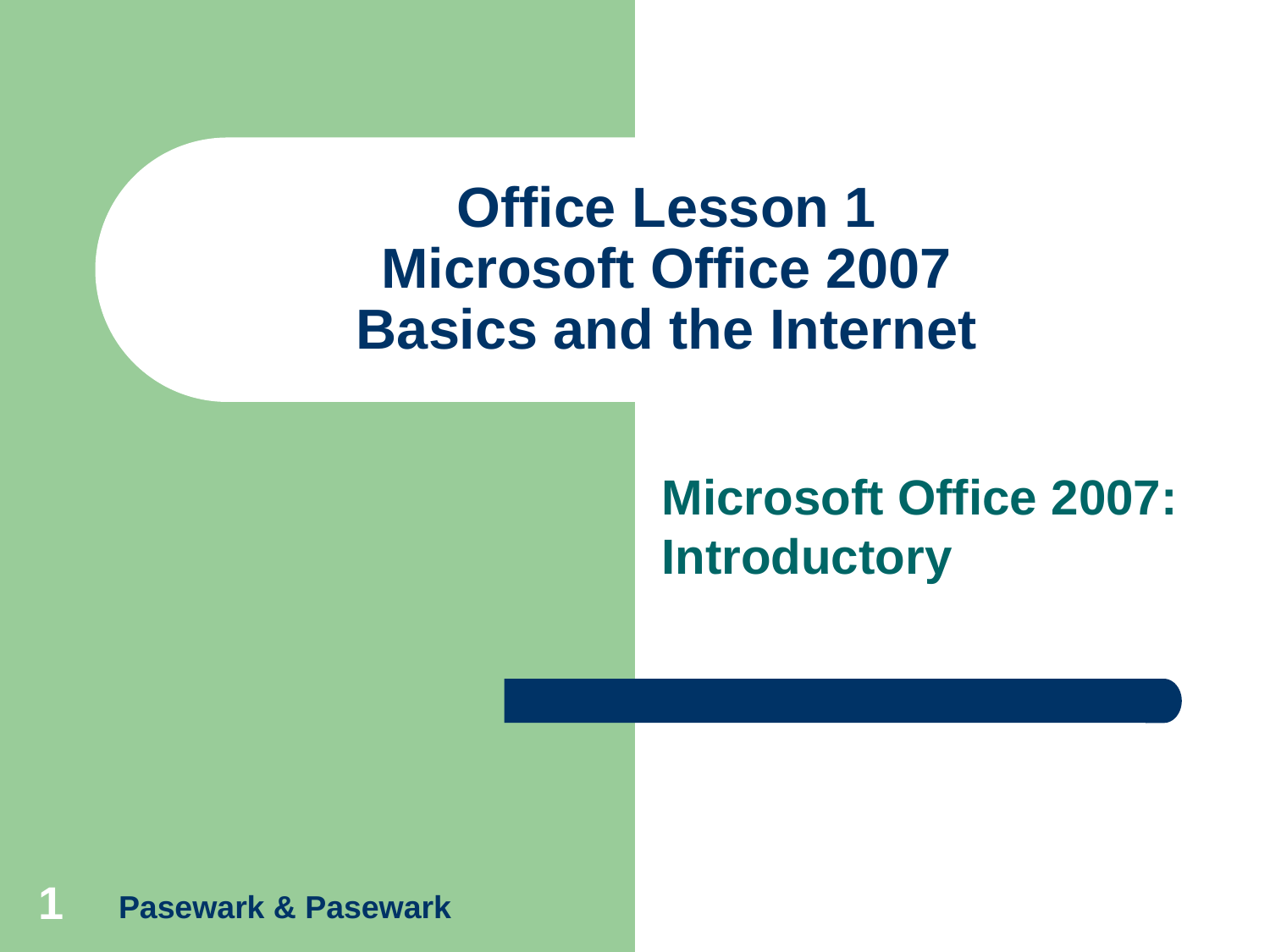

# Office Lesson 1 Microsoft Office 2007 Basics and the Internet
Microsoft Office 2007: Introductory

Pasewark & Pasewark
1